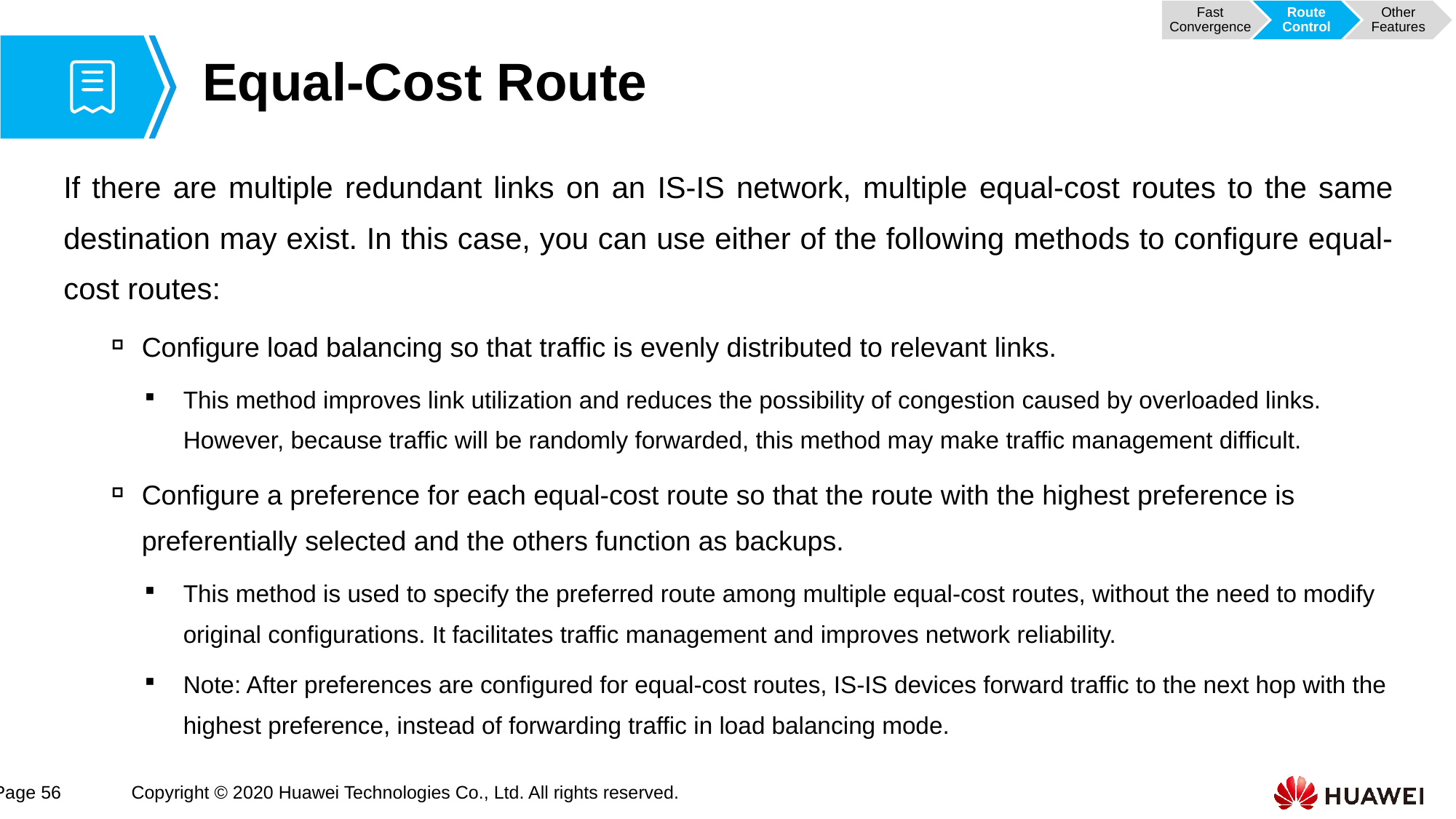

Fast Convergence
Route Control
Other Features
# Equal-Cost Route
If there are multiple redundant links on an IS-IS network, multiple equal-cost routes to the same destination may exist. In this case, you can use either of the following methods to configure equal-cost routes:
Configure load balancing so that traffic is evenly distributed to relevant links.
This method improves link utilization and reduces the possibility of congestion caused by overloaded links. However, because traffic will be randomly forwarded, this method may make traffic management difficult.
Configure a preference for each equal-cost route so that the route with the highest preference is preferentially selected and the others function as backups.
This method is used to specify the preferred route among multiple equal-cost routes, without the need to modify original configurations. It facilitates traffic management and improves network reliability.
Note: After preferences are configured for equal-cost routes, IS-IS devices forward traffic to the next hop with the highest preference, instead of forwarding traffic in load balancing mode.